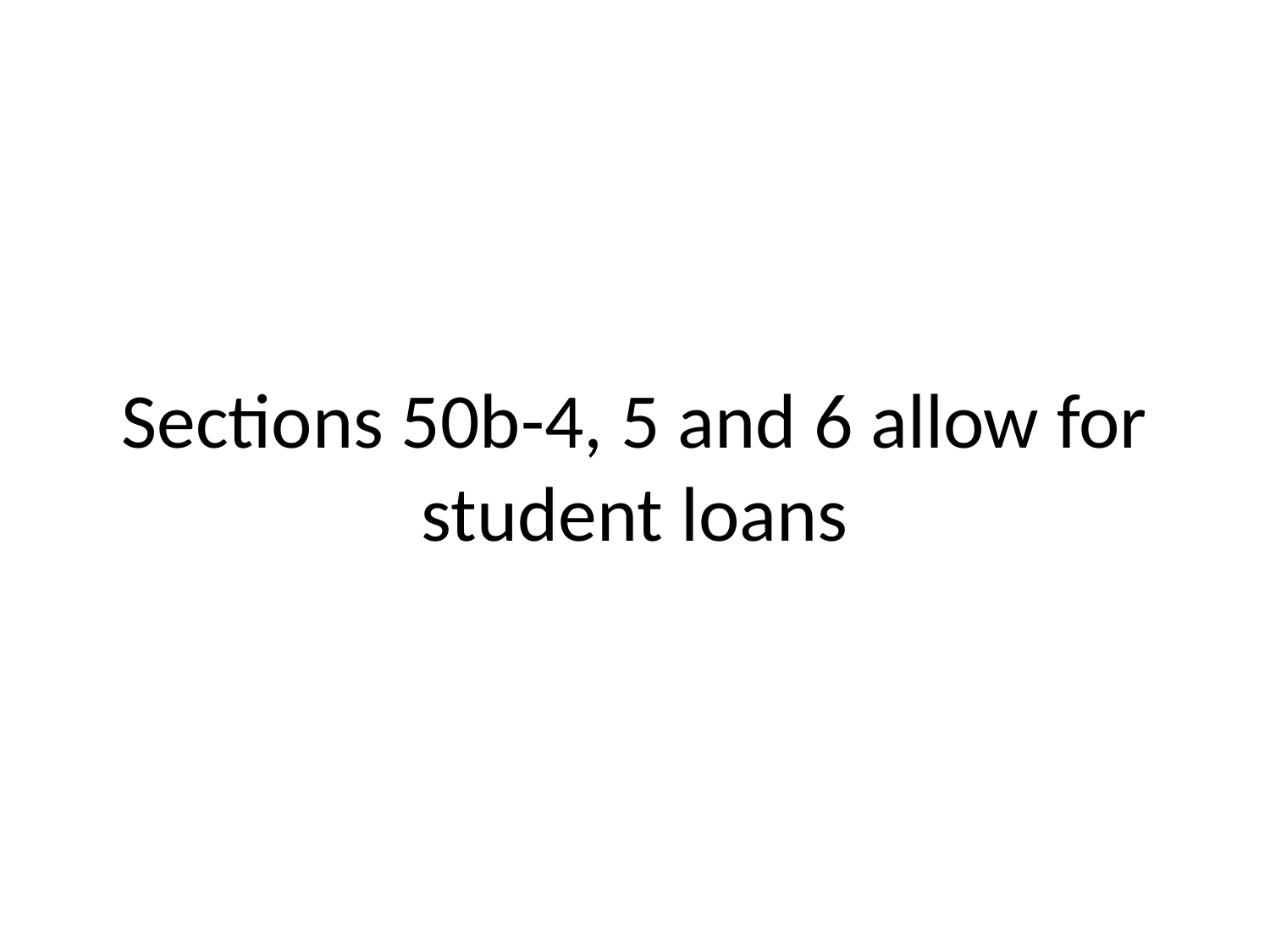

# Sections 50b-4, 5 and 6 allow for student loans